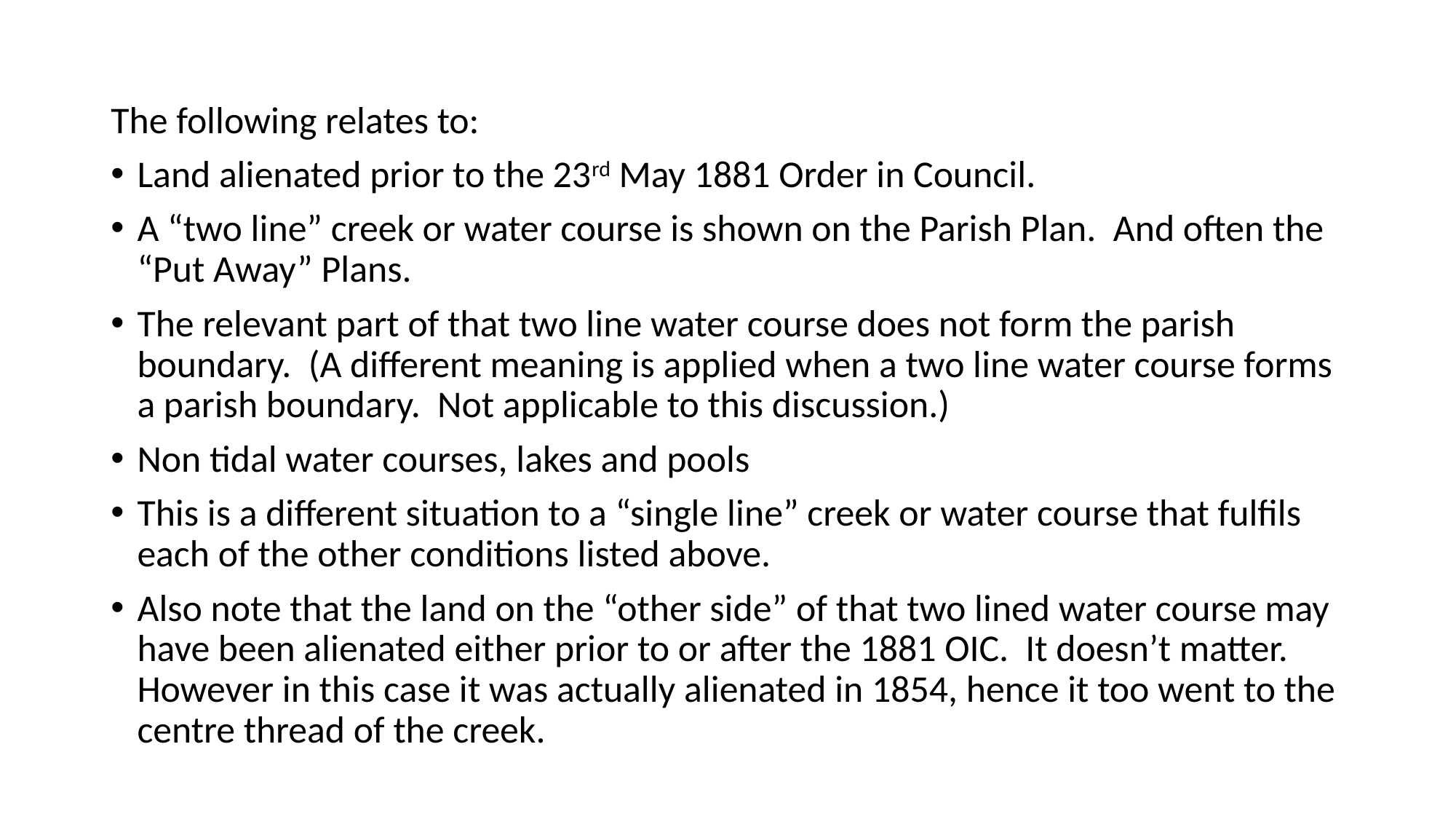

#
The following relates to:
Land alienated prior to the 23rd May 1881 Order in Council.
A “two line” creek or water course is shown on the Parish Plan.  And often the “Put Away” Plans.
The relevant part of that two line water course does not form the parish boundary.  (A different meaning is applied when a two line water course forms a parish boundary.  Not applicable to this discussion.)
Non tidal water courses, lakes and pools
This is a different situation to a “single line” creek or water course that fulfils each of the other conditions listed above.
Also note that the land on the “other side” of that two lined water course may have been alienated either prior to or after the 1881 OIC.  It doesn’t matter.  However in this case it was actually alienated in 1854, hence it too went to the centre thread of the creek.